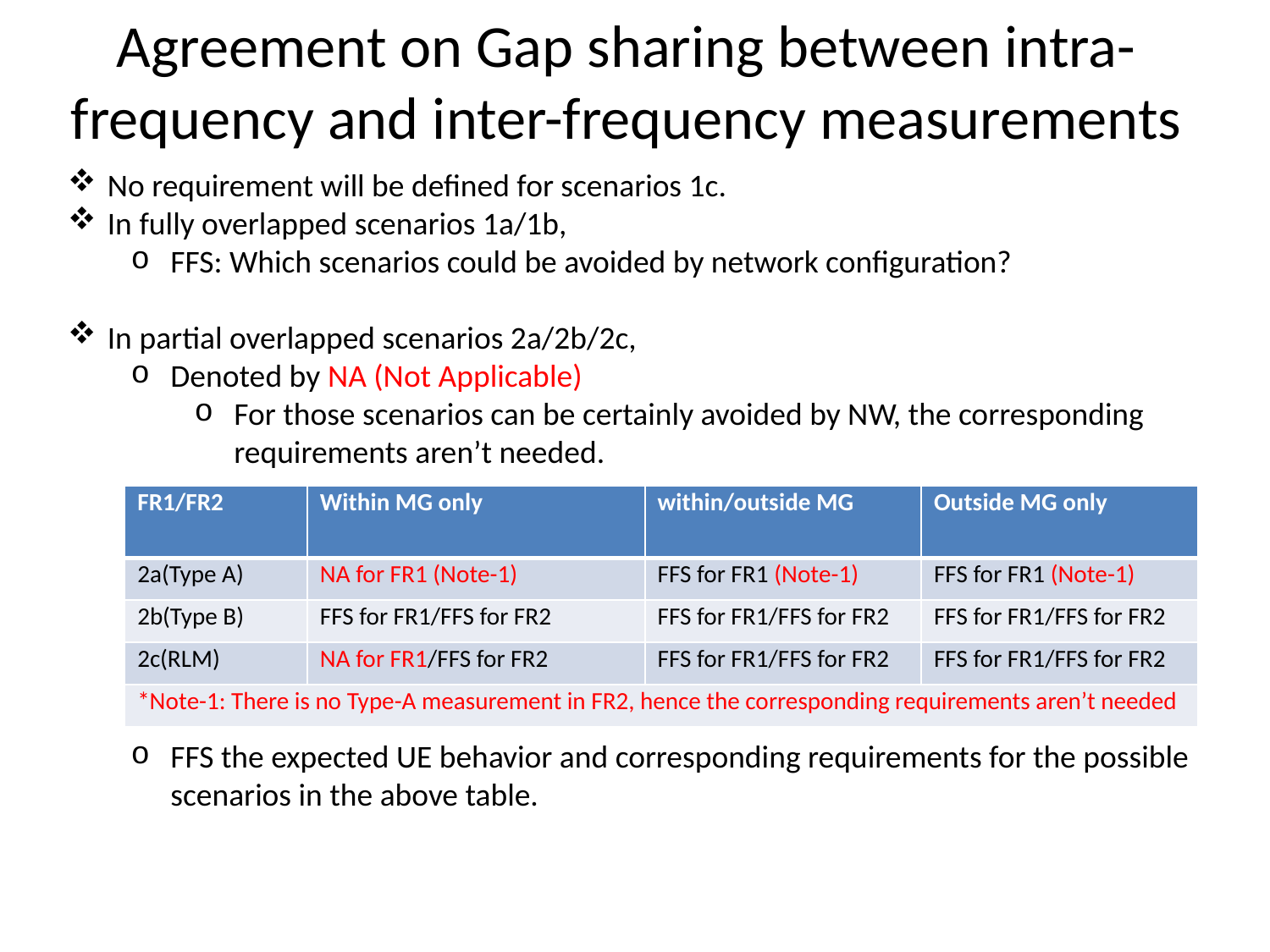

# Agreement on Gap sharing between intra-frequency and inter-frequency measurements
No requirement will be defined for scenarios 1c.
In fully overlapped scenarios 1a/1b,
FFS: Which scenarios could be avoided by network configuration?

In partial overlapped scenarios 2a/2b/2c,
Denoted by NA (Not Applicable)
For those scenarios can be certainly avoided by NW, the corresponding requirements aren’t needed.

FFS the expected UE behavior and corresponding requirements for the possible scenarios in the above table.
| FR1/FR2 | Within MG only | within/outside MG | Outside MG only |
| --- | --- | --- | --- |
| 2a(Type A) | NA for FR1 (Note-1) | FFS for FR1 (Note-1) | FFS for FR1 (Note-1) |
| 2b(Type B) | FFS for FR1/FFS for FR2 | FFS for FR1/FFS for FR2 | FFS for FR1/FFS for FR2 |
| 2c(RLM) | NA for FR1/FFS for FR2 | FFS for FR1/FFS for FR2 | FFS for FR1/FFS for FR2 |
| \*Note-1: There is no Type-A measurement in FR2, hence the corresponding requirements aren’t needed |  |  |  |